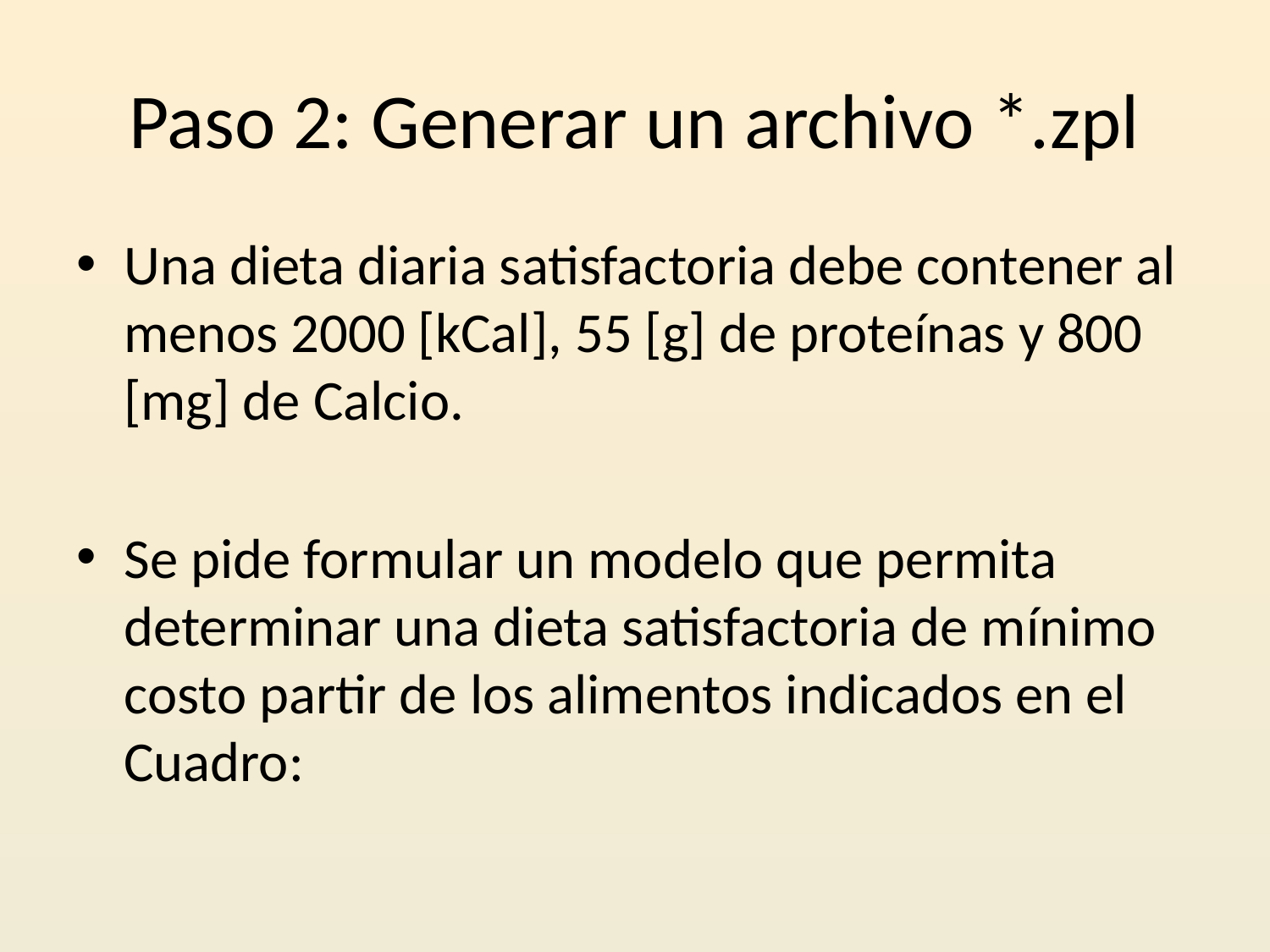

# Paso 2: Generar un archivo *.zpl
Una dieta diaria satisfactoria debe contener al menos 2000 [kCal], 55 [g] de proteínas y 800 [mg] de Calcio.

Se pide formular un modelo que permita determinar una dieta satisfactoria de mínimo costo partir de los alimentos indicados en el Cuadro: